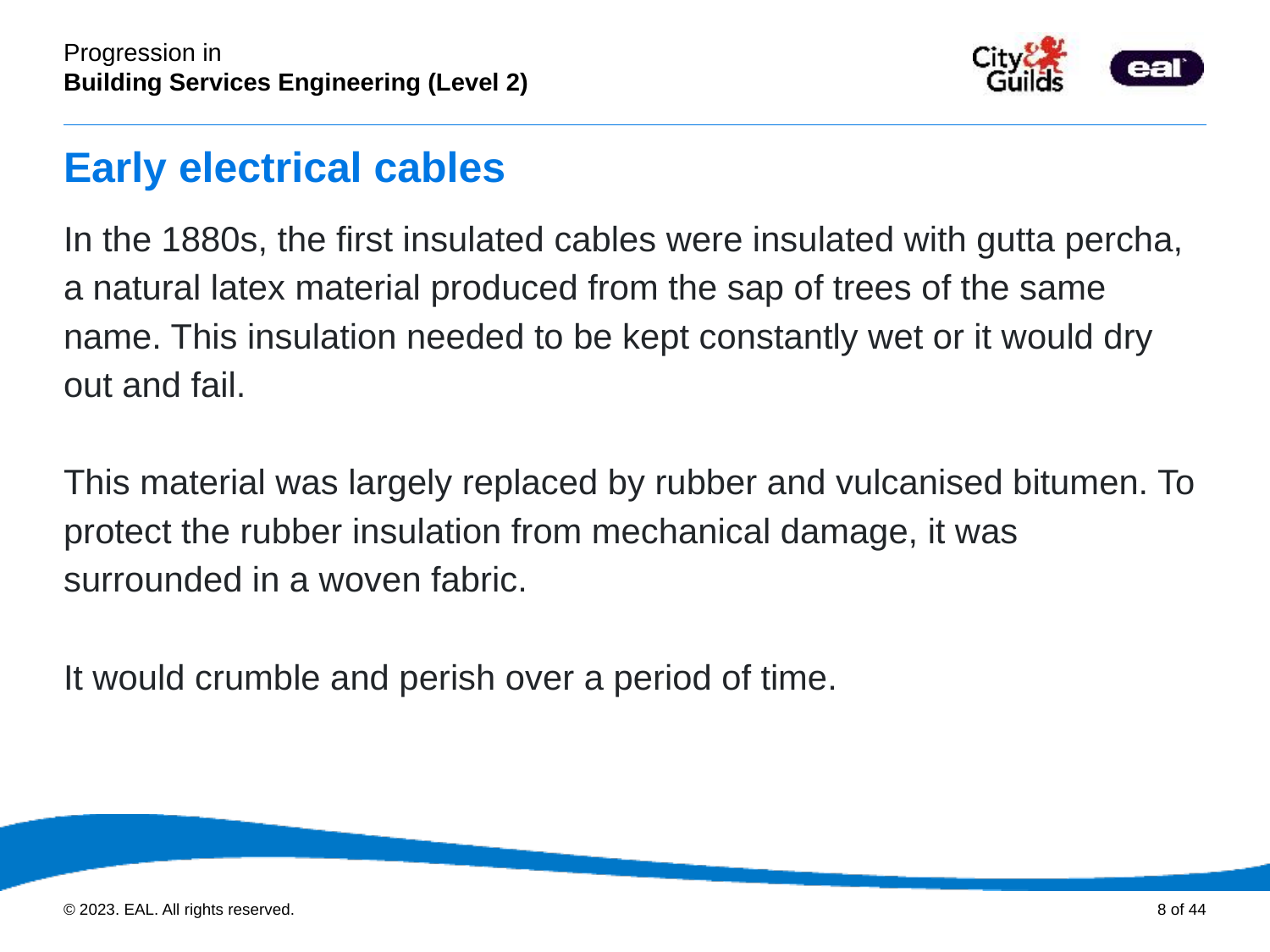

# Early electrical cables
In the 1880s, the first insulated cables were insulated with gutta percha, a natural latex material produced from the sap of trees of the same name. This insulation needed to be kept constantly wet or it would dry out and fail.

This material was largely replaced by rubber and vulcanised bitumen. To protect the rubber insulation from mechanical damage, it was surrounded in a woven fabric.

It would crumble and perish over a period of time.